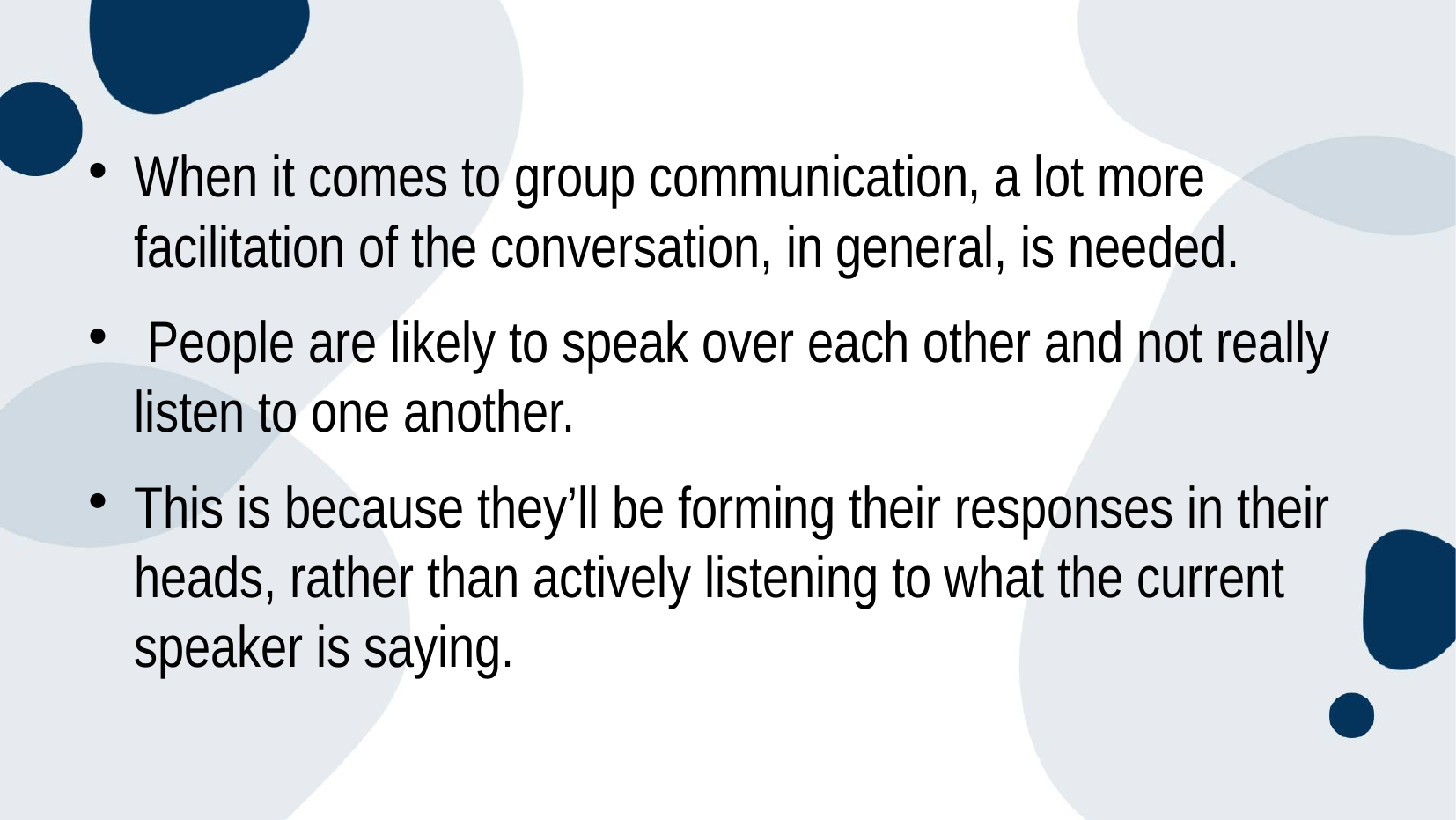

#
When it comes to group communication, a lot more facilitation of the conversation, in general, is needed.
 People are likely to speak over each other and not really listen to one another.
This is because they’ll be forming their responses in their heads, rather than actively listening to what the current speaker is saying.